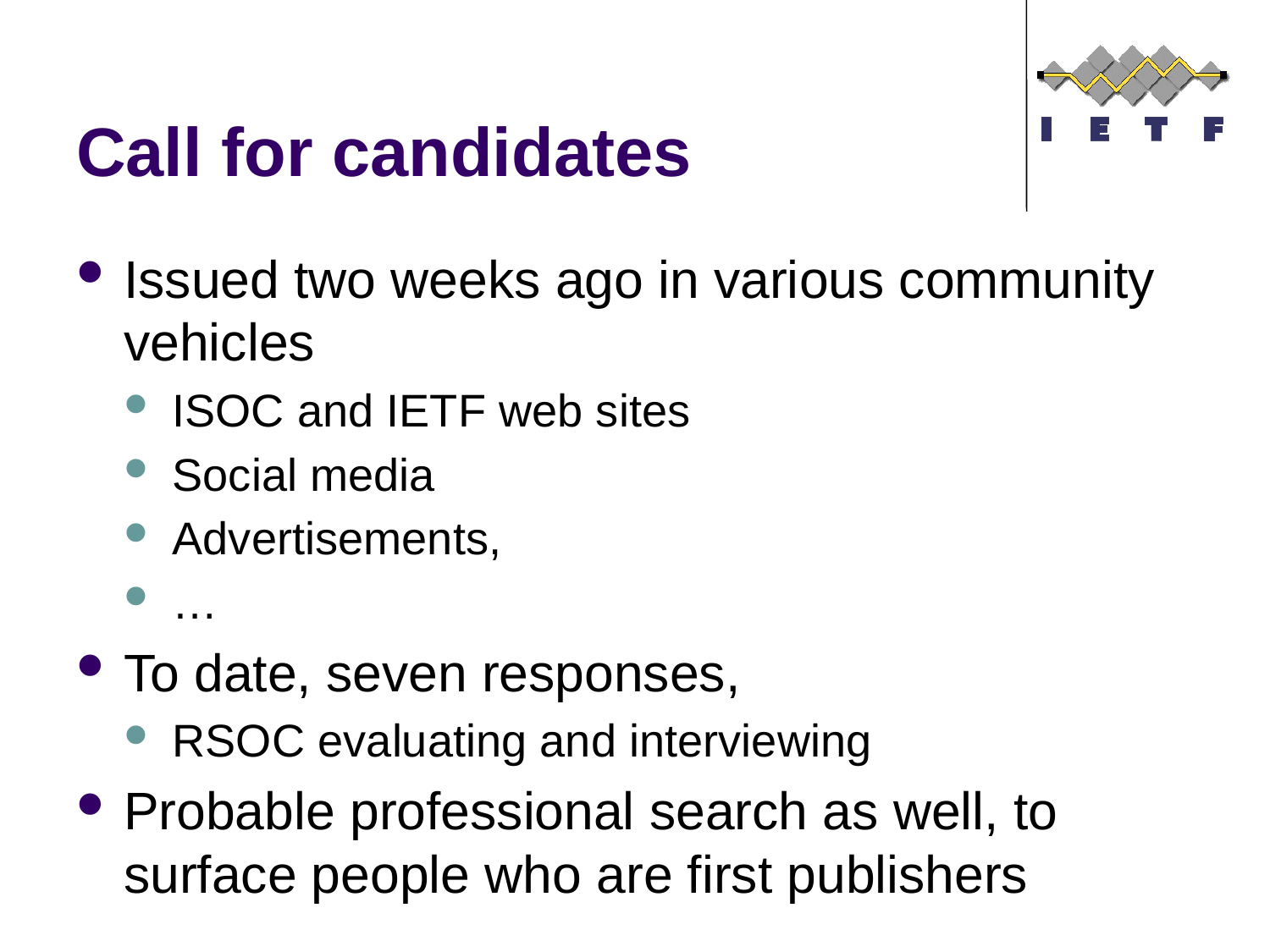

# Call for candidates
Issued two weeks ago in various community vehicles
ISOC and IETF web sites
Social media
Advertisements,
…
To date, seven responses,
RSOC evaluating and interviewing
Probable professional search as well, to surface people who are first publishers